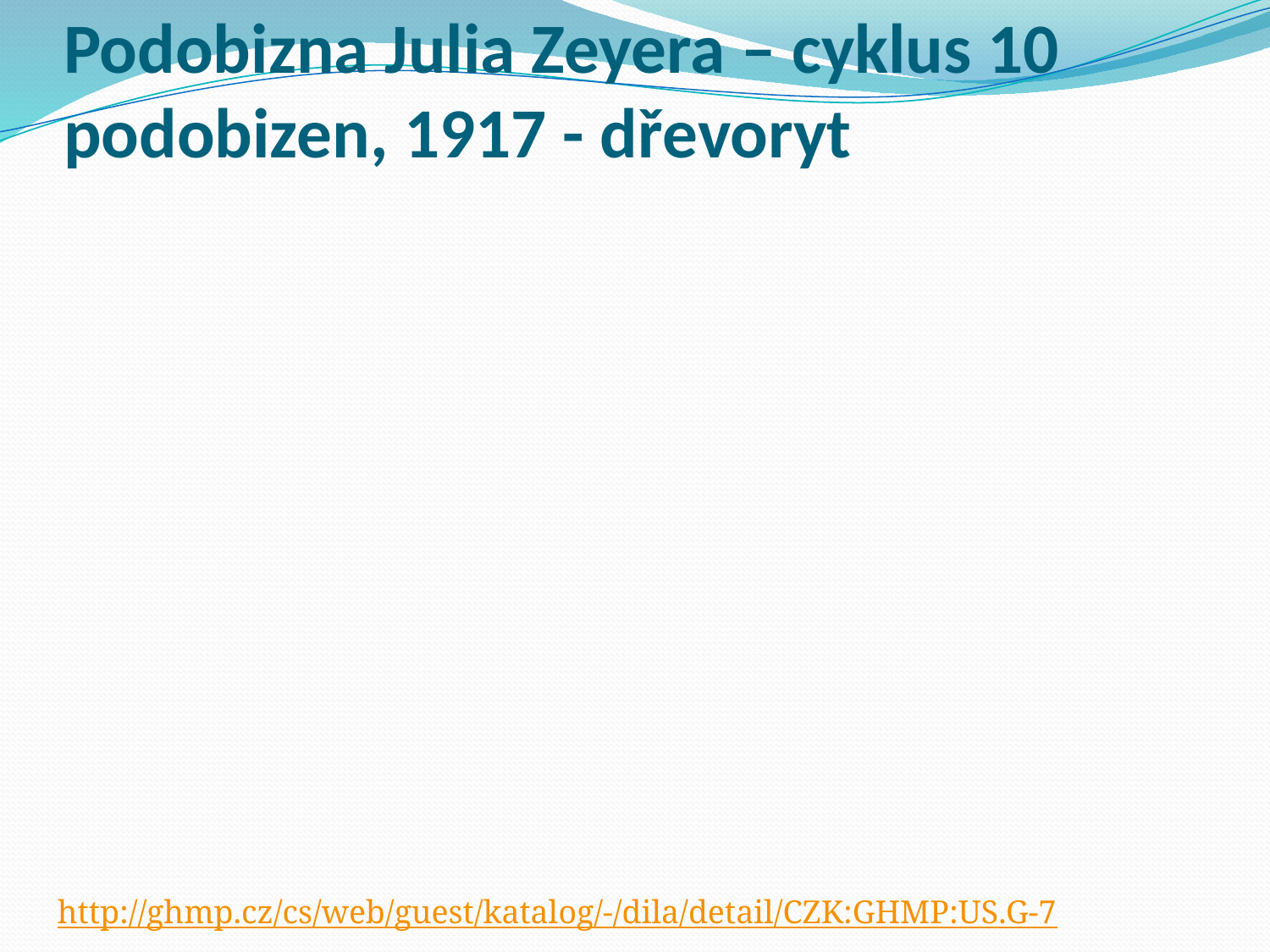

# Podobizna Julia Zeyera – cyklus 10 podobizen, 1917 - dřevoryt

http://ghmp.cz/cs/web/guest/katalog/-/dila/detail/CZK:GHMP:US.G-7